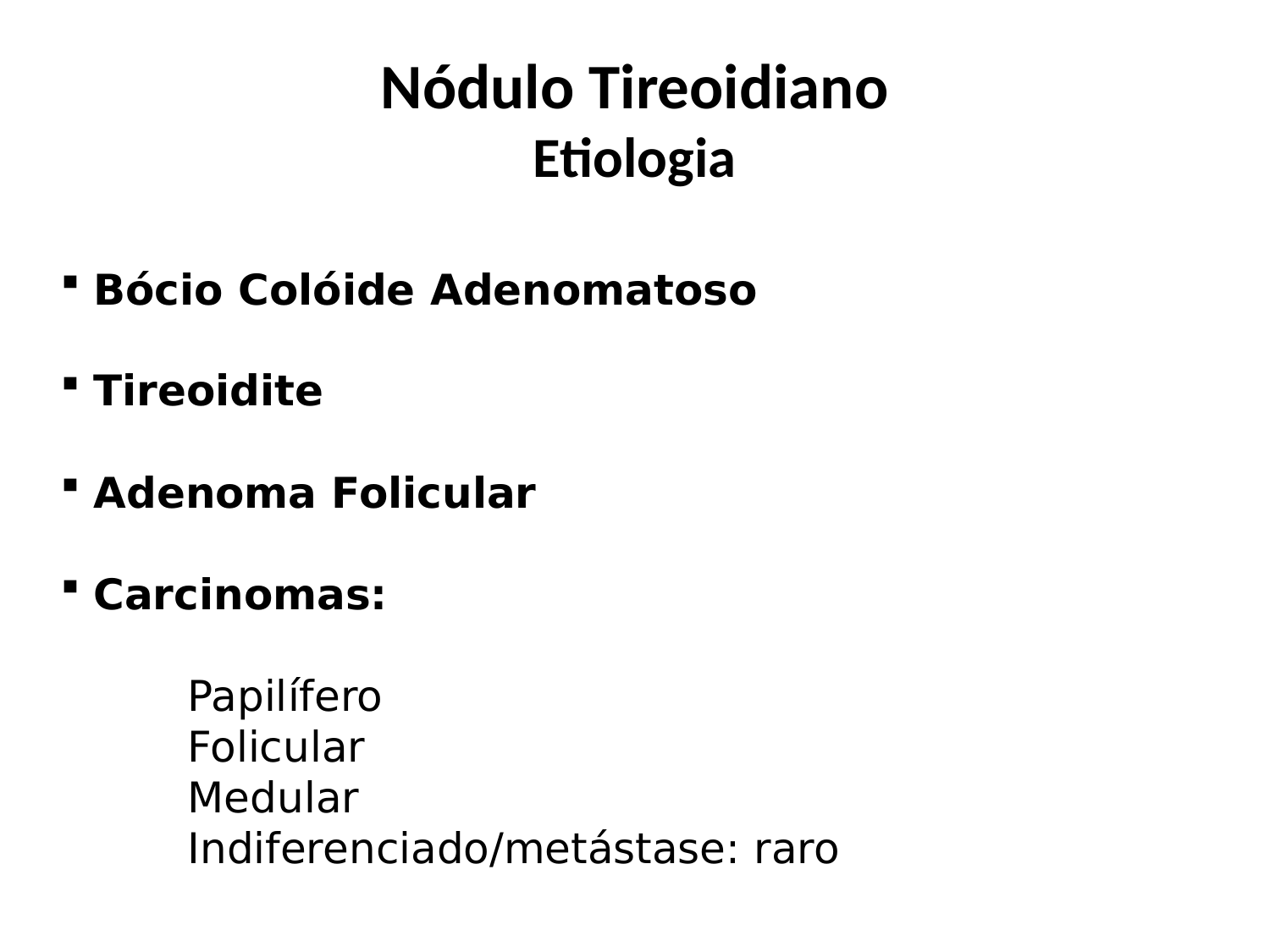

Nódulo Tireoidiano
Etiologia
 Bócio Colóide Adenomatoso

 Tireoidite

 Adenoma Folicular

 Carcinomas:

 	Papilífero
 	Folicular
 	Medular
	Indiferenciado/metástase: raro